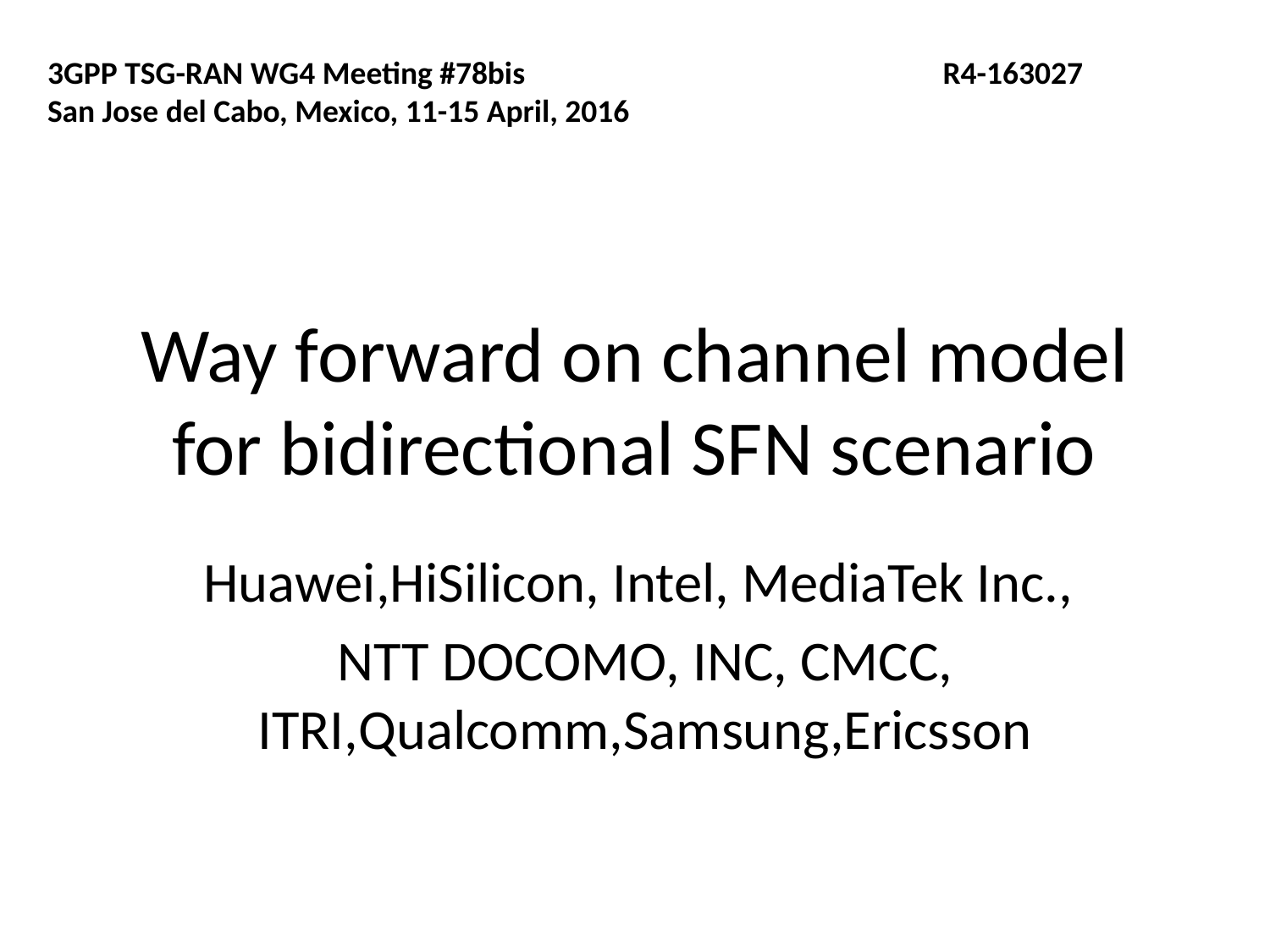

3GPP TSG-RAN WG4 Meeting #78bis	                                                      R4-163027
San Jose del Cabo, Mexico, 11-15 April, 2016

# Way forward on channel model for bidirectional SFN scenario
Huawei,HiSilicon, Intel, MediaTek Inc.,
NTT DOCOMO, INC, CMCC, ITRI,Qualcomm,Samsung,Ericsson